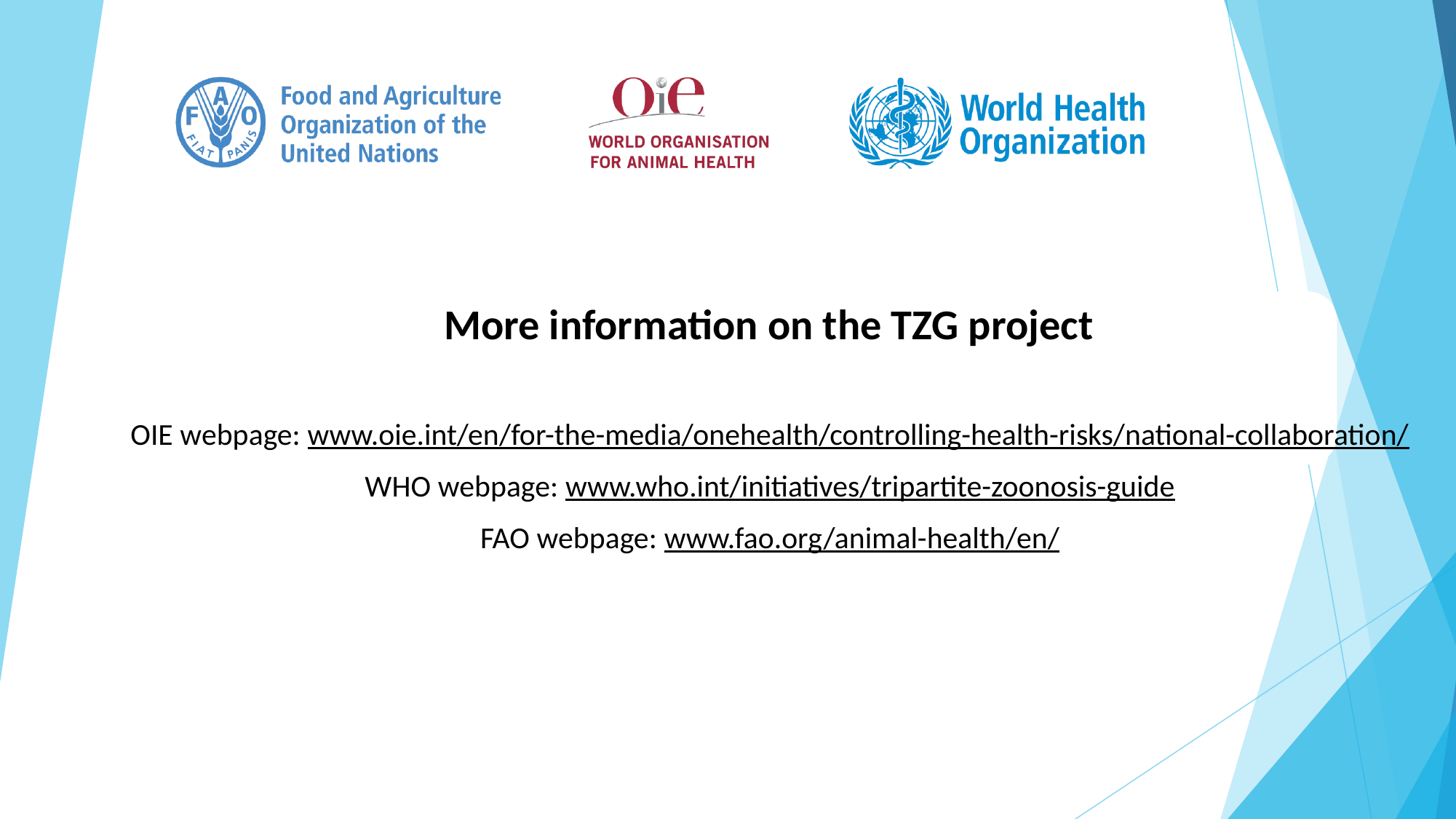

More information on the TZG project

OIE webpage: www.oie.int/en/for-the-media/onehealth/controlling-health-risks/national-collaboration/
WHO webpage: www.who.int/initiatives/tripartite-zoonosis-guide
FAO webpage: www.fao.org/animal-health/en/